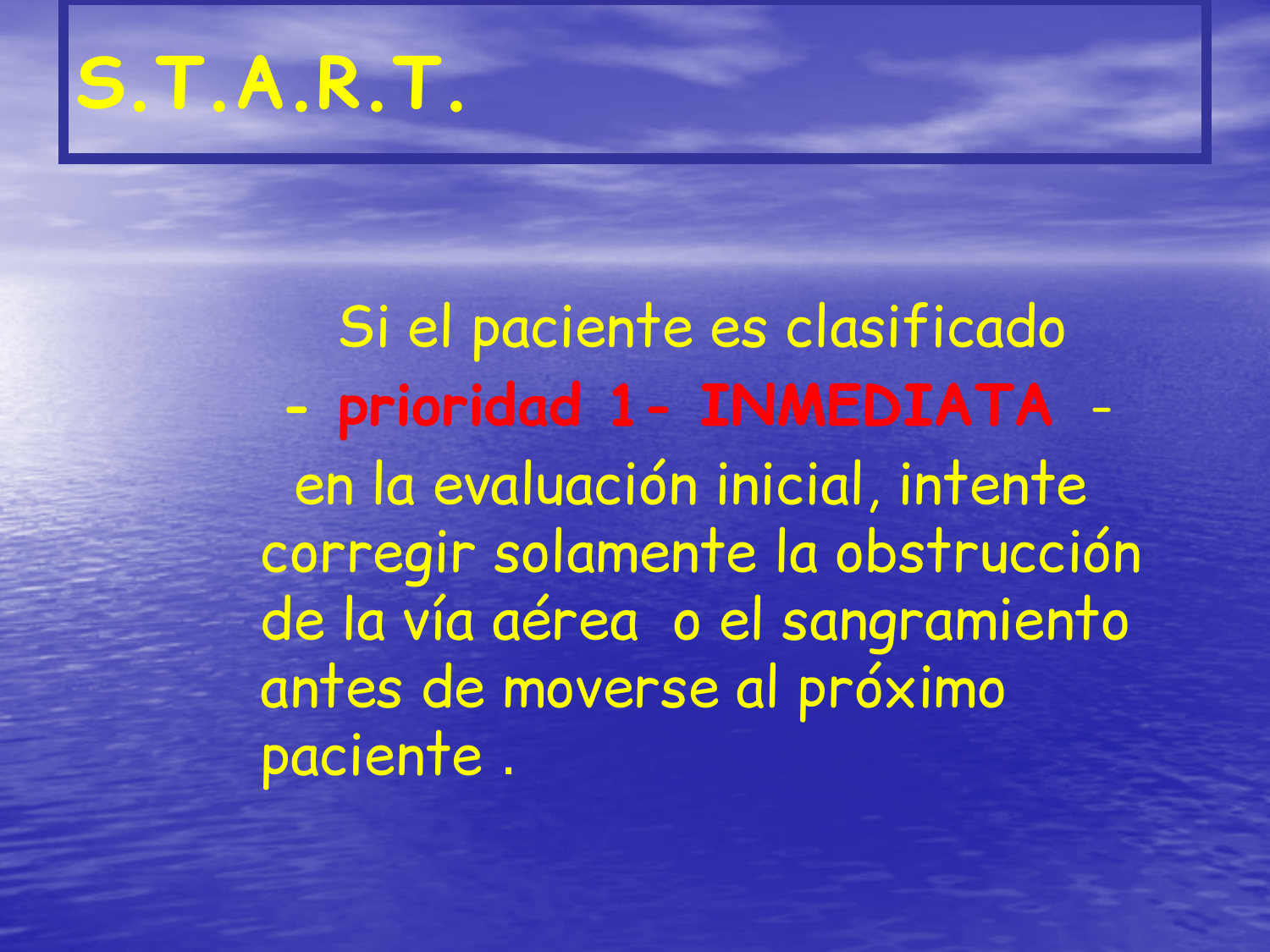

# S.T.A.R.T.
             Si el paciente es clasificado
       - prioridad 1- INMEDIATA  -
           en la evaluación inicial, intente corregir solamente la obstrucción de la vía aérea  o el sangramiento antes de moverse al próximo paciente .